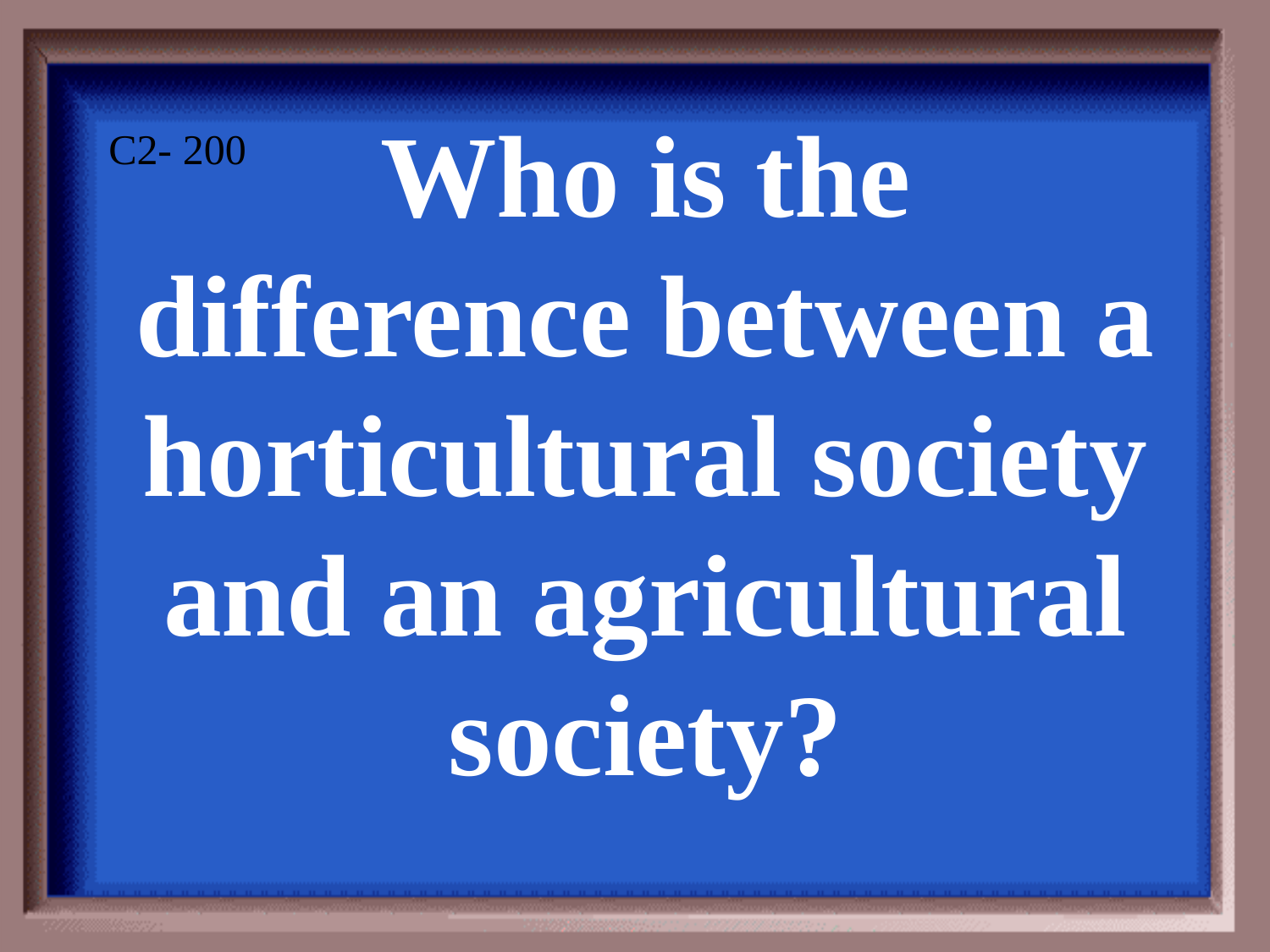

C2- 200
Who is the difference between a horticultural society and an agricultural society?